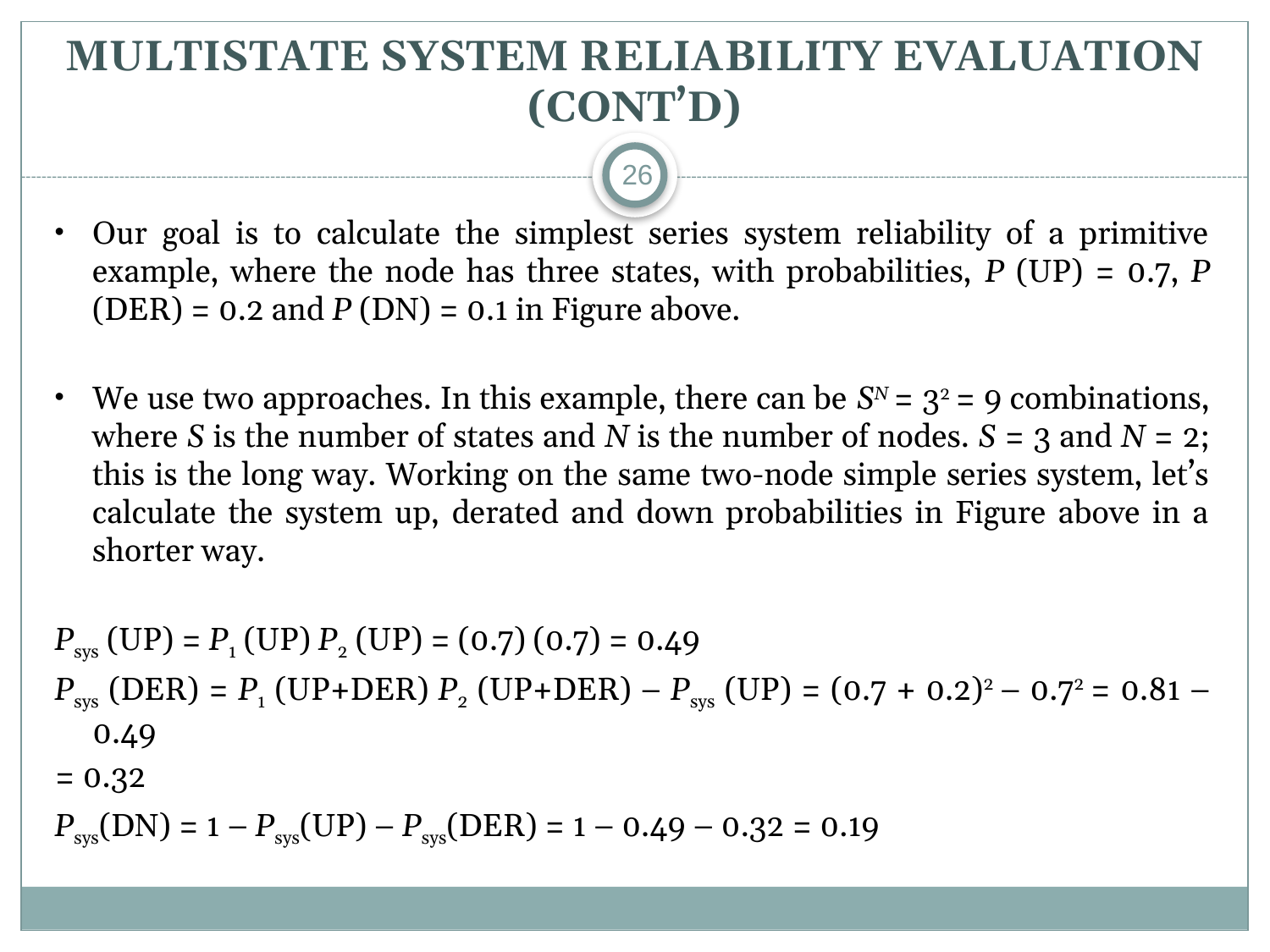

# MULTISTATE SYSTEM RELIABILITY EVALUATION (cont’d)
26
Our goal is to calculate the simplest series system reliability of a primitive example, where the node has three states, with probabilities, P (UP) = 0.7, P (DER) = 0.2 and P (DN) = 0.1 in Figure above.

We use two approaches. In this example, there can be SN = 32 = 9 combinations, where S is the number of states and N is the number of nodes. S = 3 and N = 2; this is the long way. Working on the same two-node simple series system, let’s calculate the system up, derated and down probabilities in Figure above in a shorter way.

Psys (UP) = P1 (UP) P2 (UP) = (0.7) (0.7) = 0.49
Psys (DER) = P1 (UP+DER) P2 (UP+DER) – Psys (UP) = (0.7 + 0.2)2 – 0.72 = 0.81 – 0.49
= 0.32
Psys(DN) = 1 – Psys(UP) – Psys(DER) = 1 – 0.49 – 0.32 = 0.19